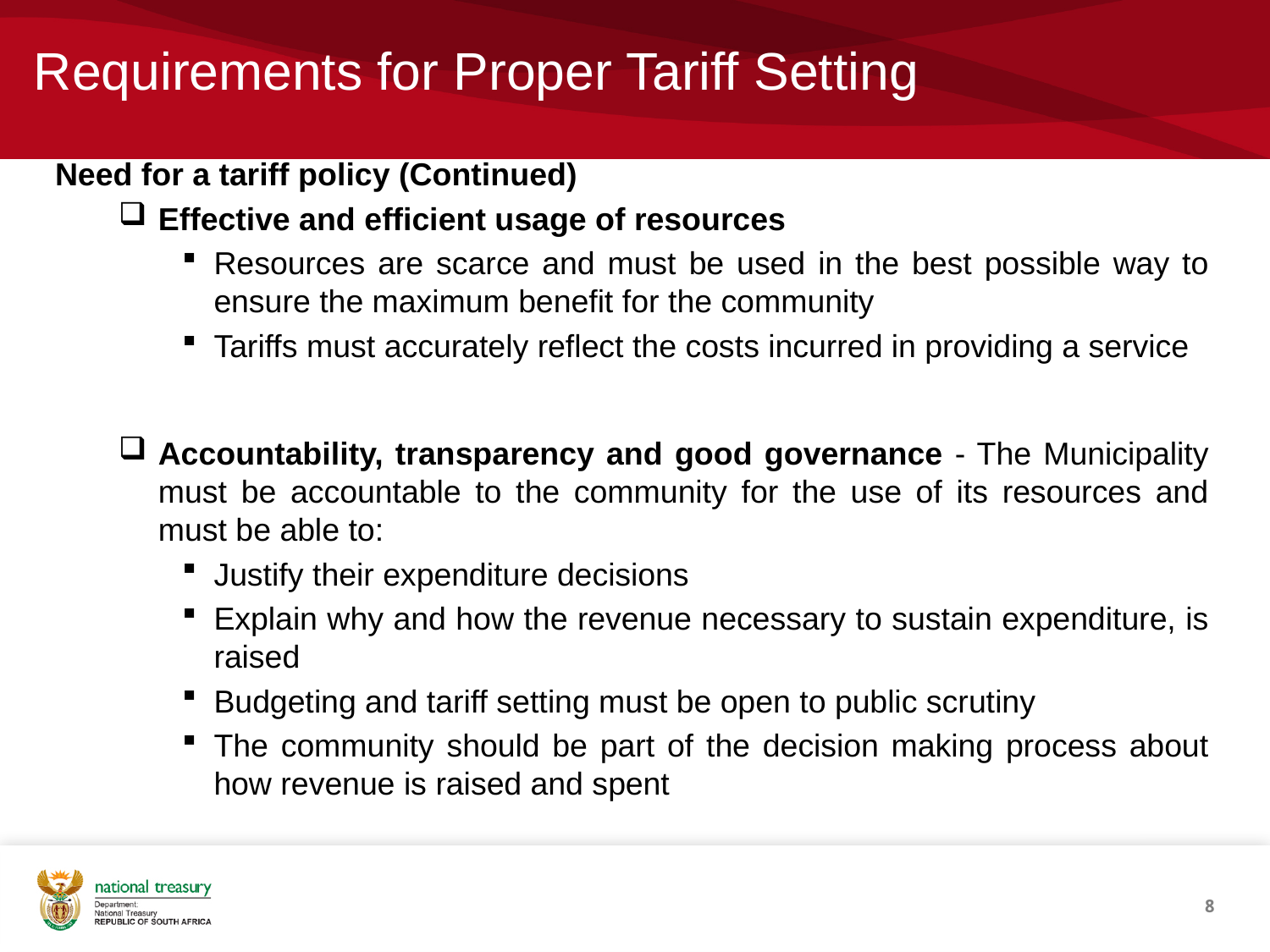

# Requirements for Proper Tariff Setting
Need for a tariff policy (Continued)
Effective and efficient usage of resources
Resources are scarce and must be used in the best possible way to ensure the maximum benefit for the community
Tariffs must accurately reflect the costs incurred in providing a service

Accountability, transparency and good governance - The Municipality must be accountable to the community for the use of its resources and must be able to:
Justify their expenditure decisions
Explain why and how the revenue necessary to sustain expenditure, is raised
Budgeting and tariff setting must be open to public scrutiny
The community should be part of the decision making process about how revenue is raised and spent

8